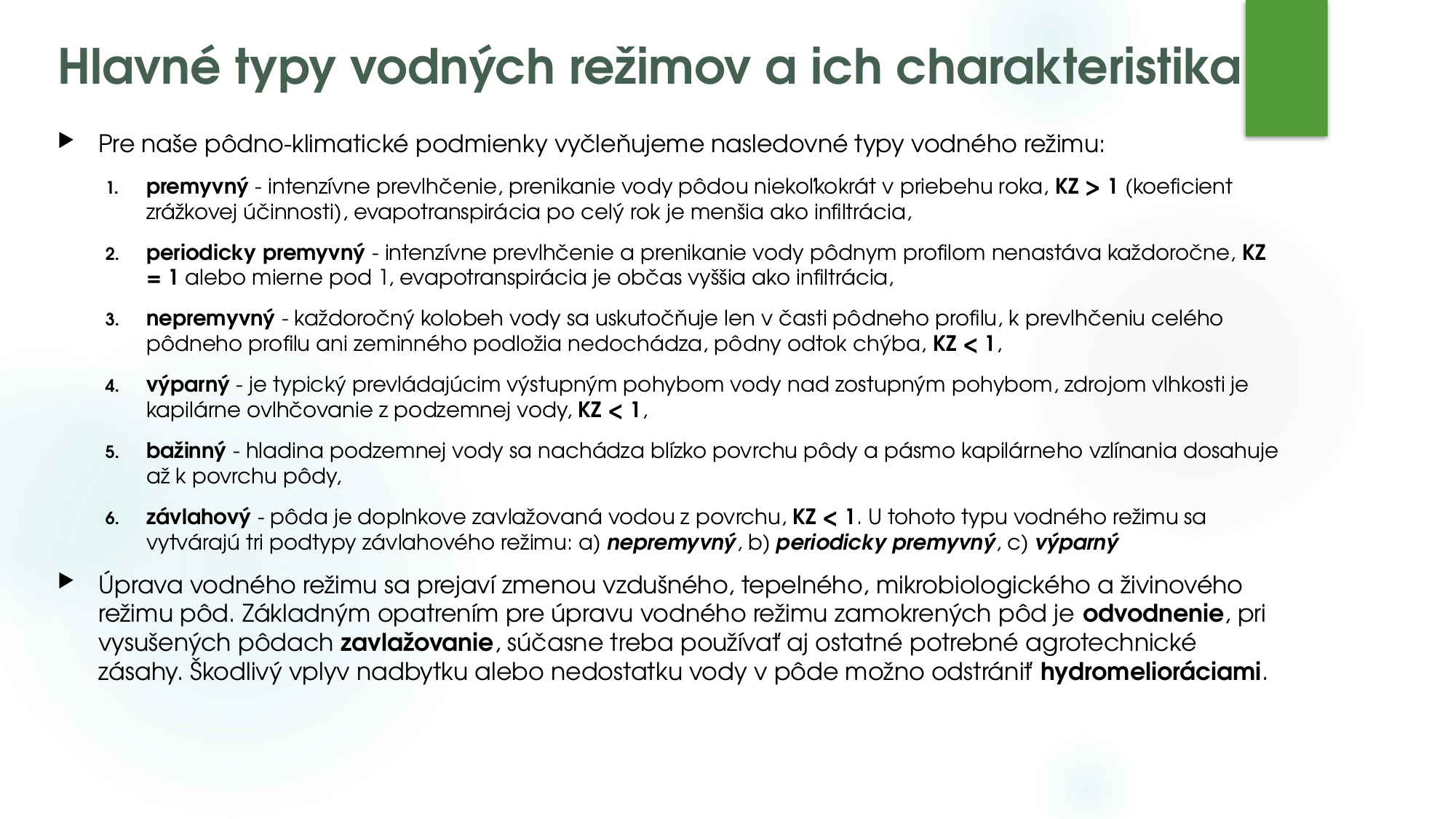

# Hlavné typy vodných režimov a ich charakteristika
Pre naše pôdno-klimatické podmienky vyčleňujeme nasledovné typy vodného režimu:
premyvný - intenzívne prevlhčenie, prenikanie vody pôdou niekoľkokrát v priebehu roka, KZ > 1 (koeficient zrážkovej účinnosti), evapotranspirácia po celý rok je menšia ako infiltrácia,
periodicky premyvný - intenzívne prevlhčenie a prenikanie vody pôdnym profilom nenastáva každoročne, KZ = 1 alebo mierne pod 1, evapotranspirácia je občas vyššia ako infiltrácia,
nepremyvný - každoročný kolobeh vody sa uskutočňuje len v časti pôdneho profilu, k prevlhčeniu celého pôdneho profilu ani zeminného podložia nedochádza, pôdny odtok chýba, KZ < 1,
výparný - je typický prevládajúcim výstupným pohybom vody nad zostupným pohybom, zdrojom vlhkosti je kapilárne ovlhčovanie z podzemnej vody, KZ < 1,
bažinný - hladina podzemnej vody sa nachádza blízko povrchu pôdy a pásmo kapilárneho vzlínania dosahuje až k povrchu pôdy,
závlahový - pôda je doplnkove zavlažovaná vodou z povrchu, KZ < 1. U tohoto typu vodného režimu sa vytvárajú tri podtypy závlahového režimu: a) nepremyvný, b) periodicky premyvný, c) výparný
Úprava vodného režimu sa prejaví zmenou vzdušného, tepelného, mikrobiologického a živinového režimu pôd. Základným opatrením pre úpravu vodného režimu zamokrených pôd je odvodnenie, pri vysušených pôdach zavlažovanie, súčasne treba používať aj ostatné potrebné agrotechnické zásahy. Škodlivý vplyv nadbytku alebo nedostatku vody v pôde možno odstrániť hydromelioráciami.